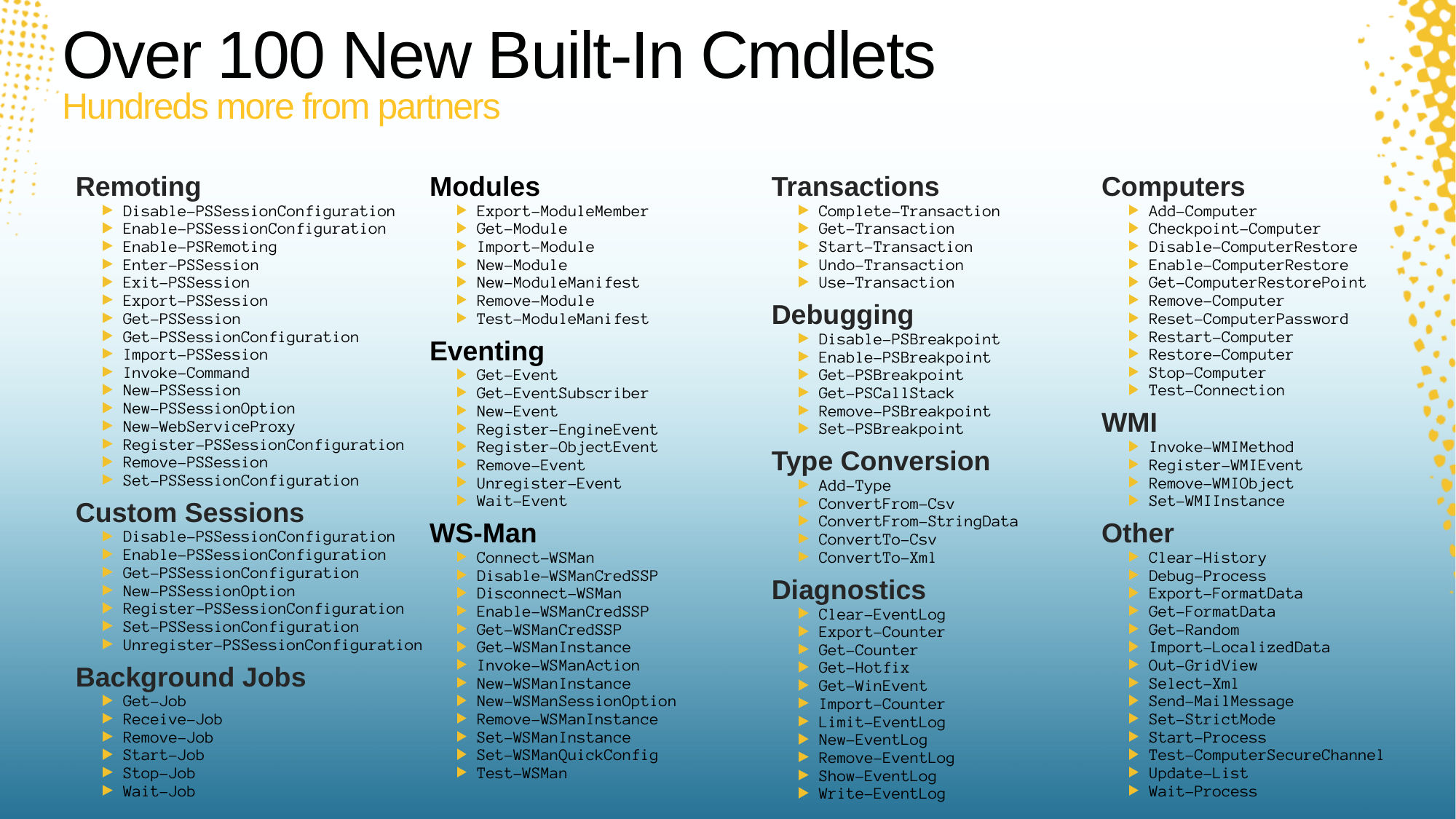

# Over 100 New Built-In Cmdlets Hundreds more from partners
Remoting
Disable-PSSessionConfiguration
Enable-PSSessionConfiguration
Enable-PSRemoting
Enter-PSSession
Exit-PSSession
Export-PSSession
Get-PSSession
Get-PSSessionConfiguration
Import-PSSession
Invoke-Command
New-PSSession
New-PSSessionOption
New-WebServiceProxy
Register-PSSessionConfiguration
Remove-PSSession
Set-PSSessionConfiguration
Custom Sessions
Disable-PSSessionConfiguration
Enable-PSSessionConfiguration
Get-PSSessionConfiguration
New-PSSessionOption
Register-PSSessionConfiguration
Set-PSSessionConfiguration
Unregister-PSSessionConfiguration
Background Jobs
Get-Job
Receive-Job
Remove-Job
Start-Job
Stop-Job
Wait-Job
Modules
Export-ModuleMember
Get-Module
Import-Module
New-Module
New-ModuleManifest
Remove-Module
Test-ModuleManifest
Eventing
Get-Event
Get-EventSubscriber
New-Event
Register-EngineEvent
Register-ObjectEvent
Remove-Event
Unregister-Event
Wait-Event
WS-Man
Connect-WSMan
Disable-WSManCredSSP
Disconnect-WSMan
Enable-WSManCredSSP
Get-WSManCredSSP
Get-WSManInstance
Invoke-WSManAction
New-WSManInstance
New-WSManSessionOption
Remove-WSManInstance
Set-WSManInstance
Set-WSManQuickConfig
Test-WSMan
Transactions
Complete-Transaction
Get-Transaction
Start-Transaction
Undo-Transaction
Use-Transaction
Debugging
Disable-PSBreakpoint
Enable-PSBreakpoint
Get-PSBreakpoint
Get-PSCallStack
Remove-PSBreakpoint
Set-PSBreakpoint
Type Conversion
Add-Type
ConvertFrom-Csv
ConvertFrom-StringData
ConvertTo-Csv
ConvertTo-Xml
Diagnostics
Clear-EventLog
Export-Counter
Get-Counter
Get-Hotfix
Get-WinEvent
Import-Counter
Limit-EventLog
New-EventLog
Remove-EventLog
Show-EventLog
Write-EventLog
Computers
Add-Computer
Checkpoint-Computer
Disable-ComputerRestore
Enable-ComputerRestore
Get-ComputerRestorePoint
Remove-Computer
Reset-ComputerPassword
Restart-Computer
Restore-Computer
Stop-Computer
Test-Connection
WMI
Invoke-WMIMethod
Register-WMIEvent
Remove-WMIObject
Set-WMIInstance
Other
Clear-History
Debug-Process
Export-FormatData
Get-FormatData
Get-Random
Import-LocalizedData
Out-GridView
Select-Xml
Send-MailMessage
Set-StrictMode
Start-Process
Test-ComputerSecureChannel
Update-List
Wait-Process